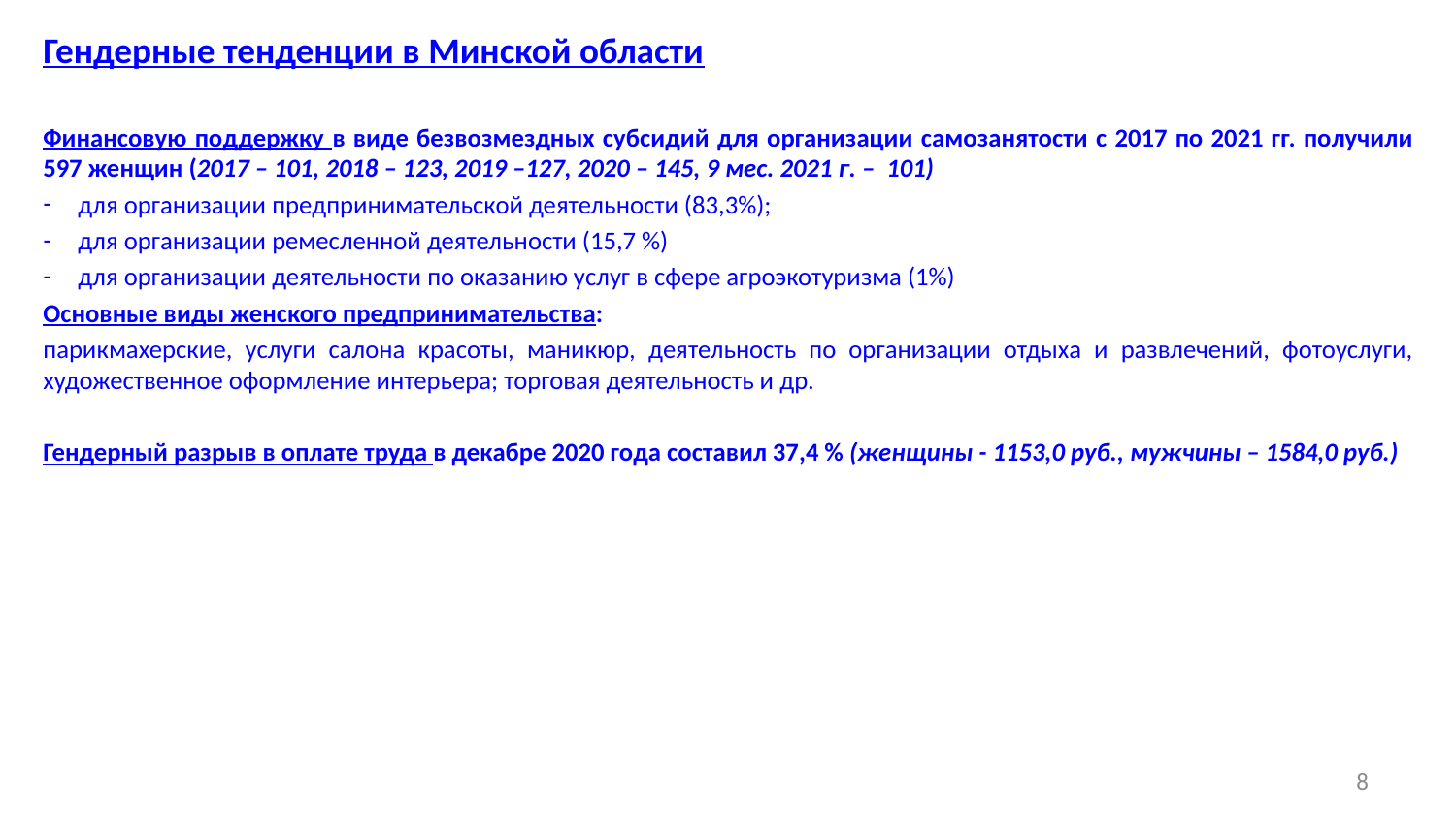

Гендерные тенденции в Минской области

Финансовую поддержку в виде безвозмездных субсидий для организации самозанятости с 2017 по 2021 гг. получили 597 женщин (2017 – 101, 2018 – 123, 2019 –127, 2020 – 145, 9 мес. 2021 г. –  101)
для организации предпринимательской деятельности (83,3%);
для организации ремесленной деятельности (15,7 %)
для организации деятельности по оказанию услуг в сфере агроэкотуризма (1%)
Основные виды женского предпринимательства:
парикмахерские, услуги салона красоты, маникюр, деятельность по организации отдыха и развлечений, фотоуслуги, художественное оформление интерьера; торговая деятельность и др.

Гендерный разрыв в оплате труда в декабре 2020 года составил 37,4 % (женщины - 1153,0 руб., мужчины – 1584,0 руб.)

8